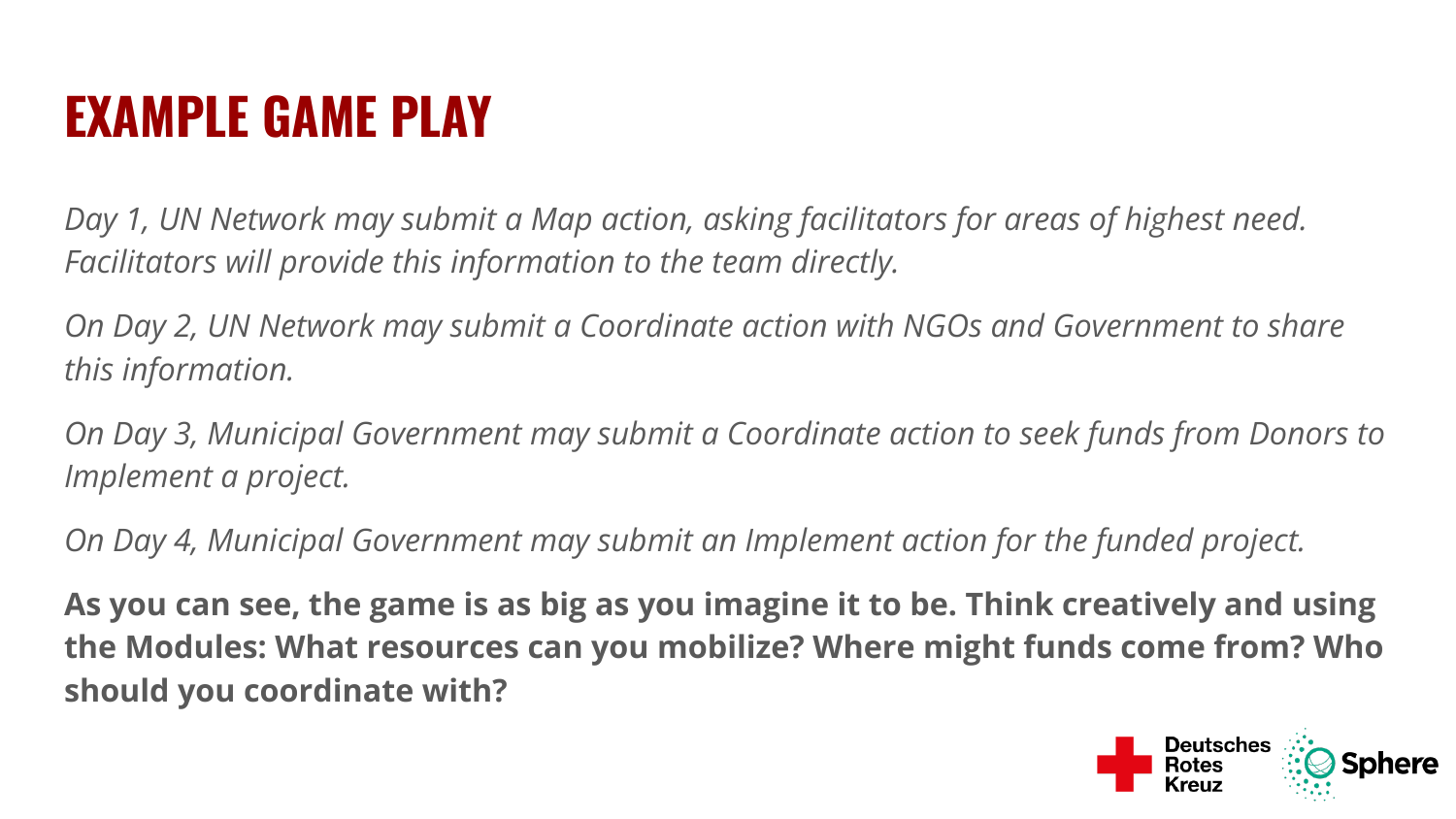

# EXAMPLE GAME PLAY
Day 1, UN Network may submit a Map action, asking facilitators for areas of highest need. Facilitators will provide this information to the team directly.
On Day 2, UN Network may submit a Coordinate action with NGOs and Government to share this information.
On Day 3, Municipal Government may submit a Coordinate action to seek funds from Donors to Implement a project.
On Day 4, Municipal Government may submit an Implement action for the funded project.
As you can see, the game is as big as you imagine it to be. Think creatively and using the Modules: What resources can you mobilize? Where might funds come from? Who should you coordinate with?